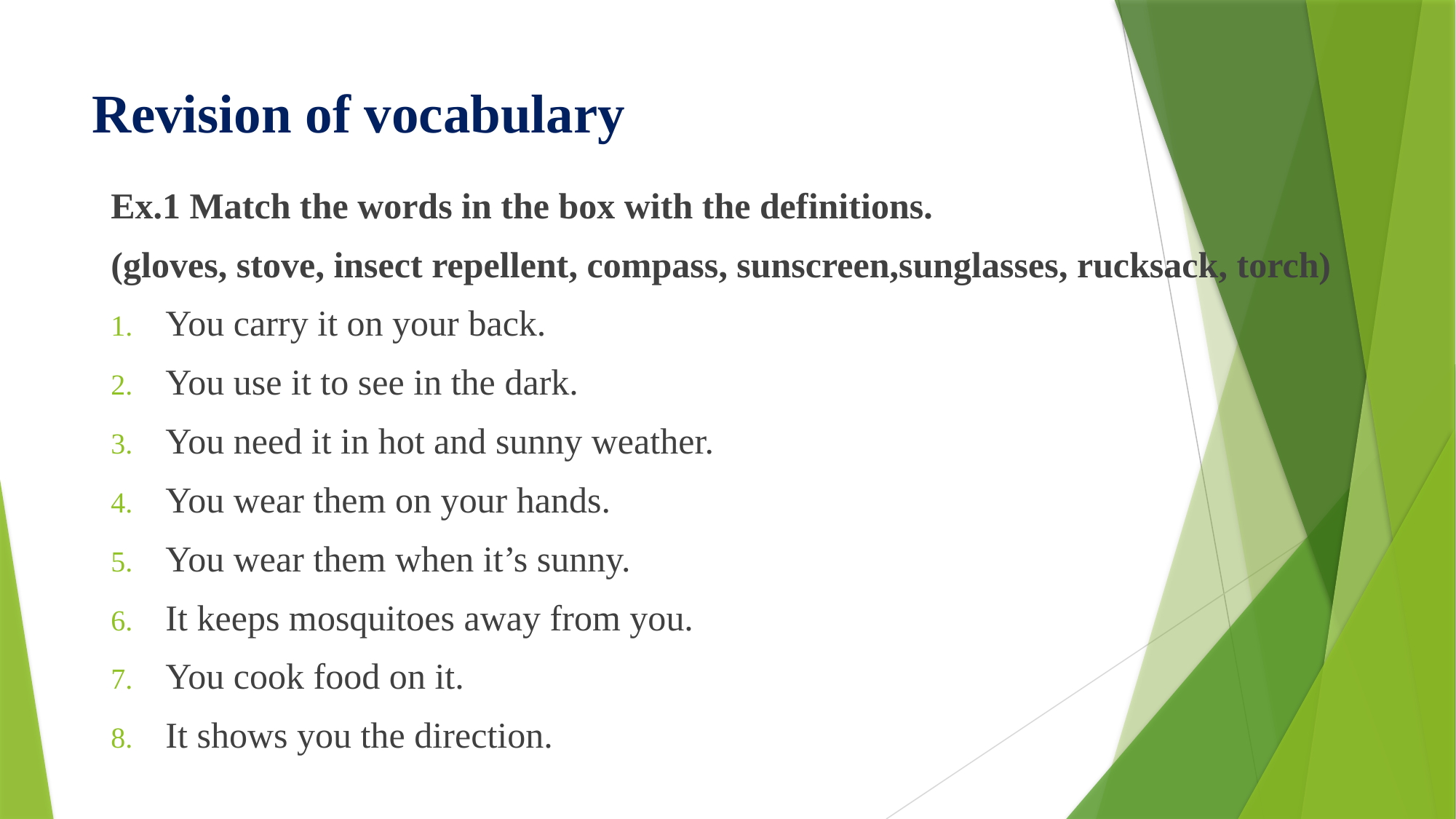

# Revision of vocabulary
Ex.1 Match the words in the box with the definitions.
(gloves, stove, insect repellent, compass, sunscreen,sunglasses, rucksack, torch)
You carry it on your back.
You use it to see in the dark.
You need it in hot and sunny weather.
You wear them on your hands.
You wear them when it’s sunny.
It keeps mosquitoes away from you.
You cook food on it.
It shows you the direction.